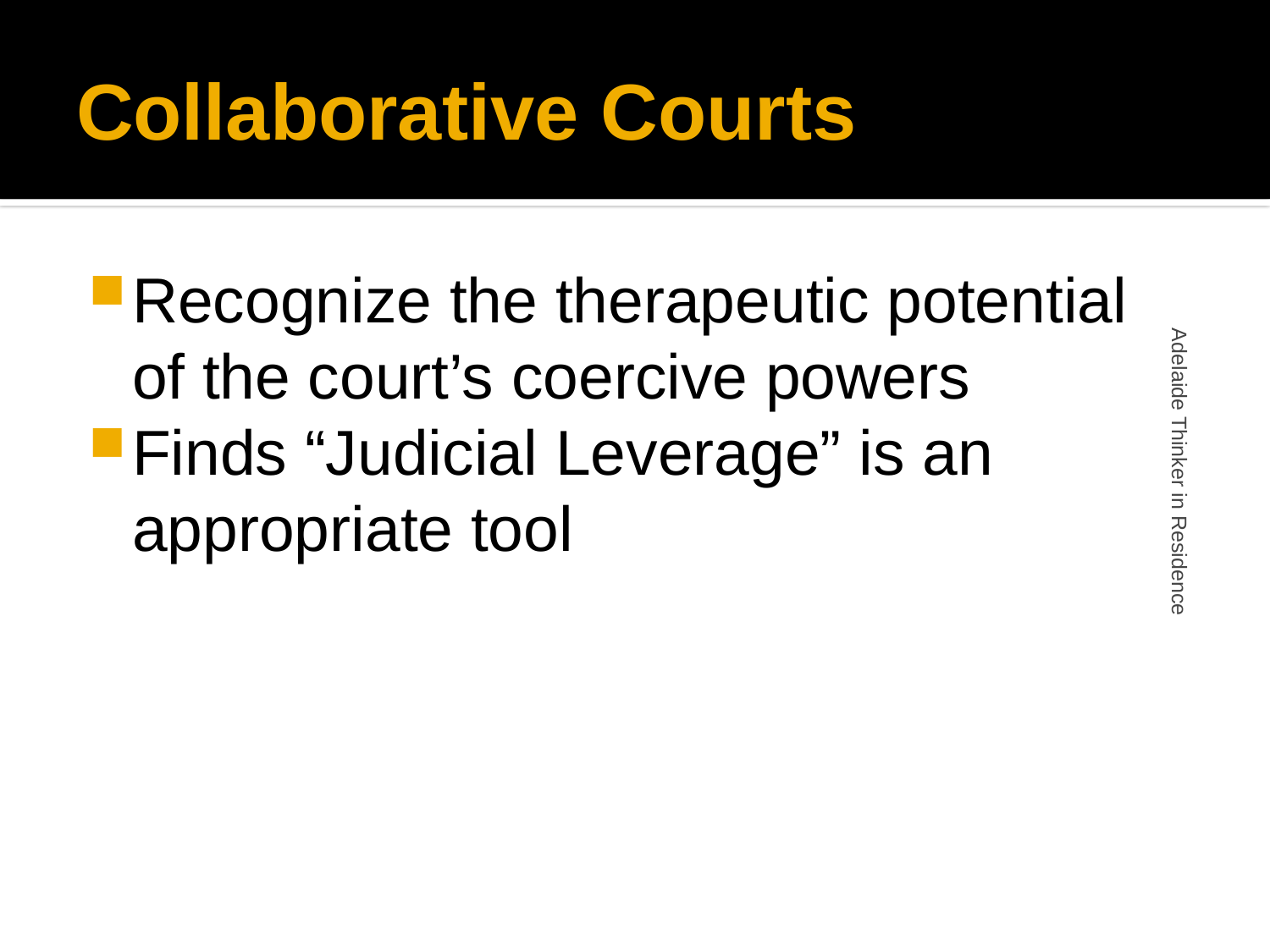

# Collaborative Courts
Recognize the therapeutic potential of the court’s coercive powers
Finds “Judicial Leverage” is an appropriate tool

Adelaide Thinker in Residence